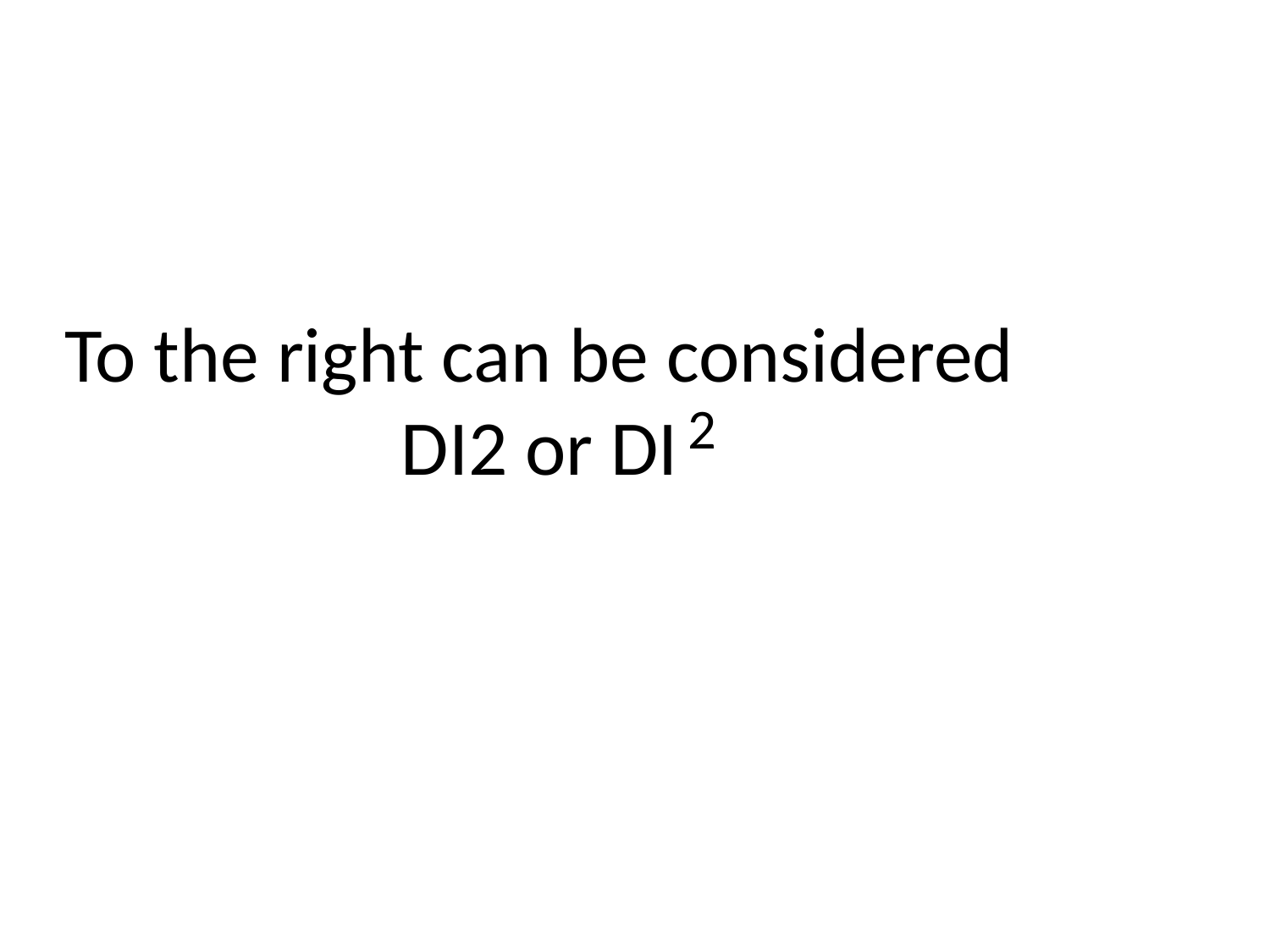

To the right can be considered DI2 or DI
2